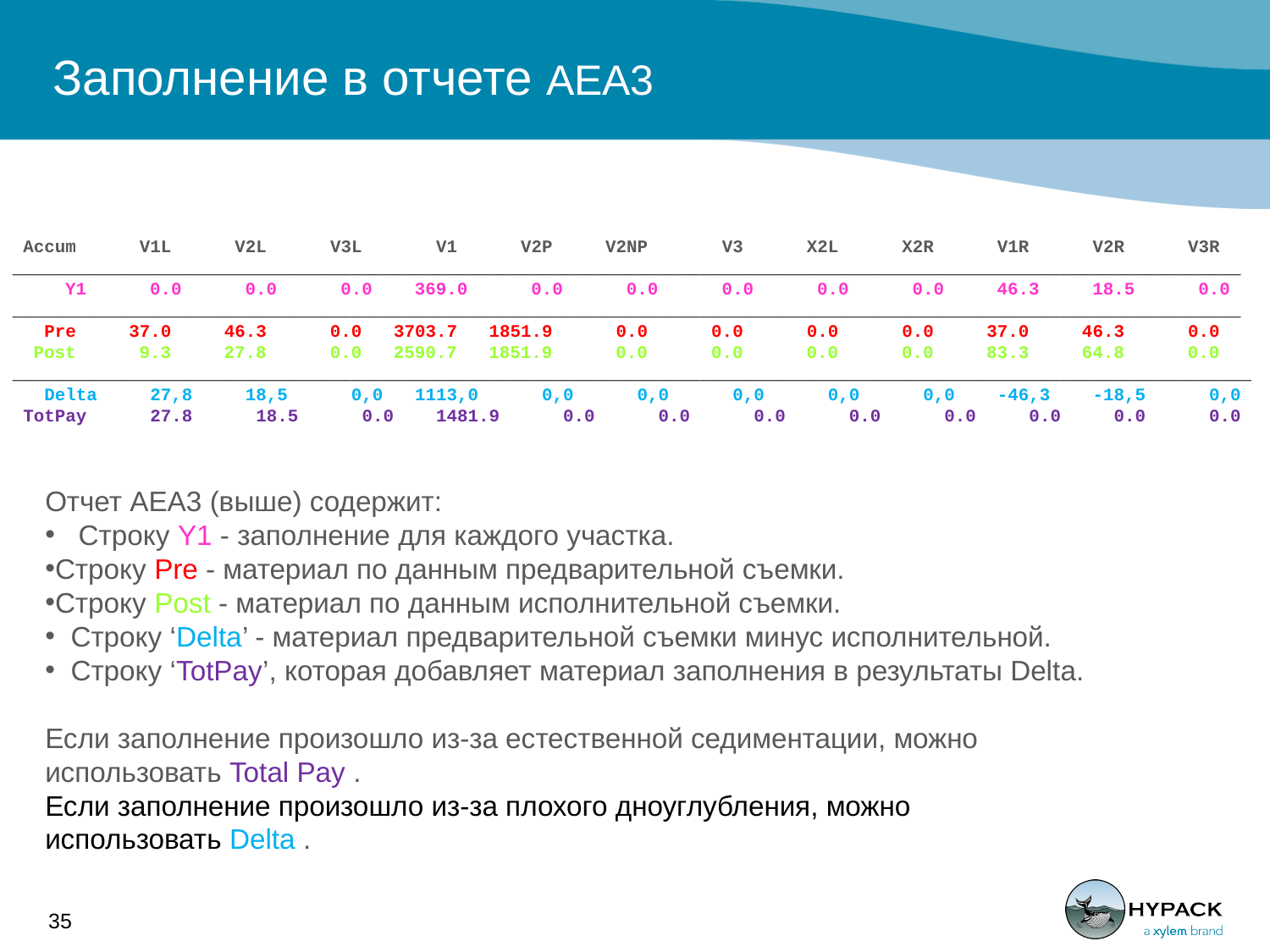

# Заполнение в отчете АЕА3
 Accum      V1L      V2L      V3L       V1      V2P     V2NP       V3      X2L      X2R      V1R      V2R      V3R
____________________________________________________________________________________________________________________
     Y1      0.0      0.0      0.0    369.0      0.0      0.0      0.0      0.0      0.0     46.3     18.5      0.0
____________________________________________________________________________________________________________________
   Pre     37.0     46.3      0.0   3703.7   1851.9      0.0      0.0      0.0      0.0     37.0     46.3      0.0
  Post      9.3     27.8      0.0   2590.7   1851.9      0.0      0.0      0.0      0.0     83.3     64.8      0.0
_____________________________________________________________________________________________________________________
   Delta     27,8     18,5      0,0   1113,0      0,0      0,0      0,0      0,0      0,0    -46,3    -18,5      0,0
 TotPay      27.8      18.5      0.0    1481.9      0.0      0.0      0.0      0.0      0.0     0.0     0.0      0.0
Отчет АЕА3 (выше) содержит:
   Строку Y1 - заполнение для каждого участка.
Строку Pre - материал по данным предварительной съемки.
Строку Post - материал по данным исполнительной съемки.
  Строку ‘Delta’ - материал предварительной съемки минус исполнительной.
  Строку ‘TotPay’, которая добавляет материал заполнения в результаты Delta.

Если заполнение произошло из-за естественной седиментации, можно использовать Total Pay .
Если заполнение произошло из-за плохого дноуглубления, можно использовать Delta .
35